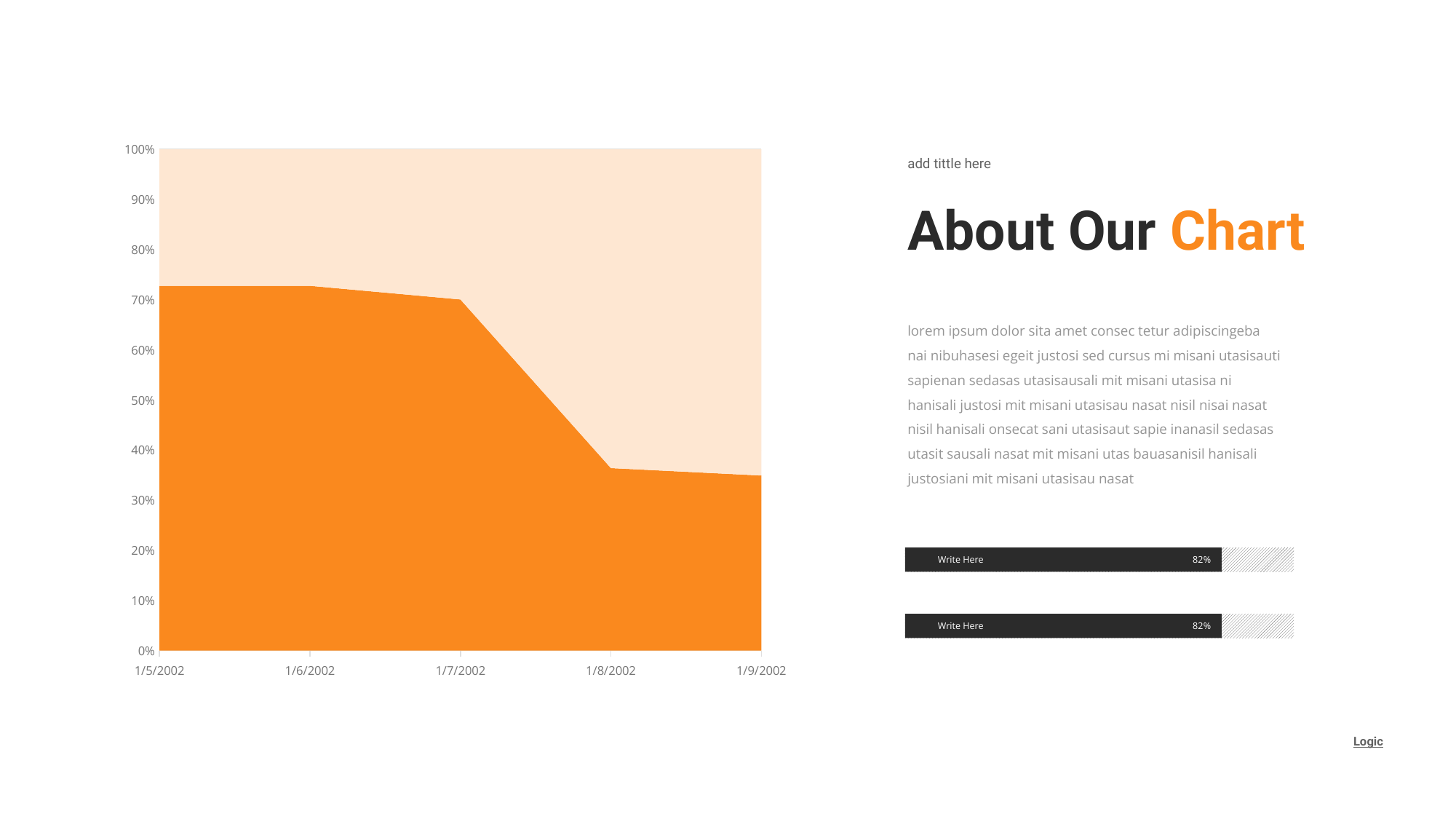

### Chart

| Category | Series 1 | Series 2 |
|---|---|---|
| 37261 | 32.0 | 12.0 |
| 37262 | 32.0 | 12.0 |
| 37263 | 28.0 | 12.0 |
| 37264 | 12.0 | 21.0 |
| 37265 | 15.0 | 28.0 |
add tittle here
About Our Chart
lorem ipsum dolor sita amet consec tetur adipiscingeba nai nibuhasesi egeit justosi sed cursus mi misani utasisauti sapienan sedasas utasisausali mit misani utasisa ni hanisali justosi mit misani utasisau nasat nisil nisai nasat nisil hanisali onsecat sani utasisaut sapie inanasil sedasas utasit sausali nasat mit misani utas bauasanisil hanisali justosiani mit misani utasisau nasat

82%
Write Here

82%
Write Here
Logic